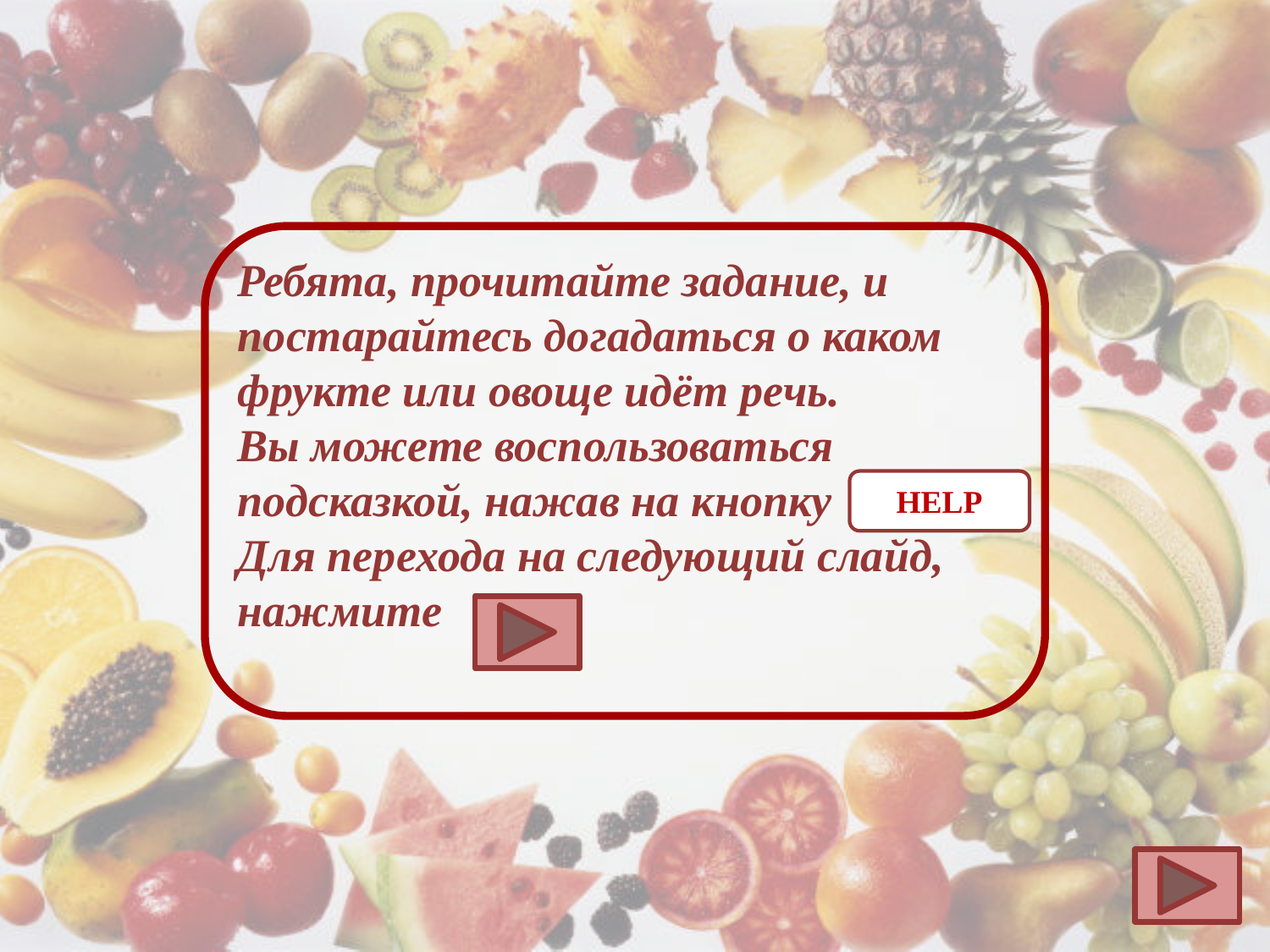

# Ребята, прочитайте задание, и постарайтесь догадаться о каком фрукте или овоще идёт речь. Вы можете воспользоваться подсказкой, нажав на кнопку Для перехода на следующий слайд, нажмите
HELP